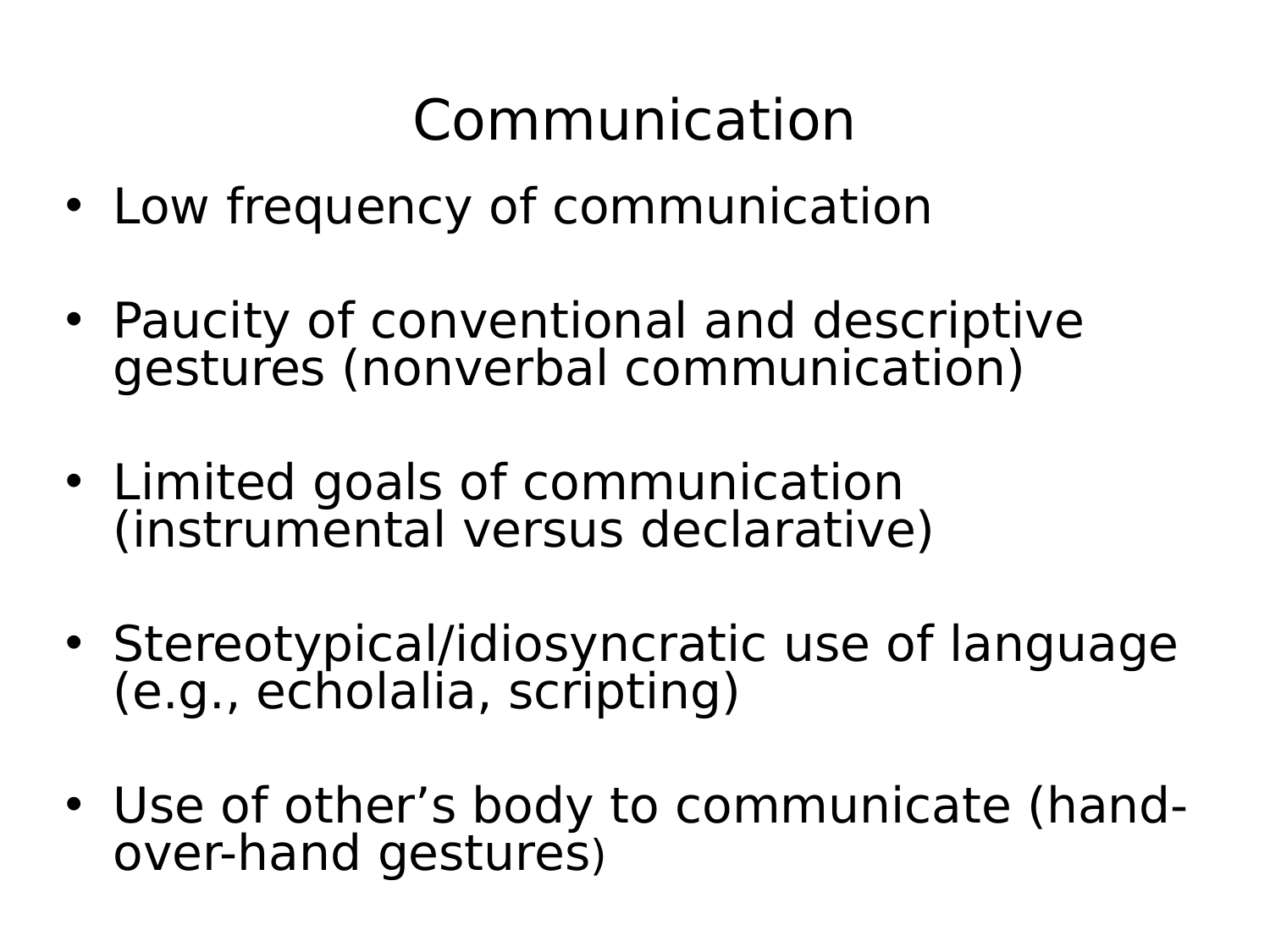

Communication
Low frequency of communication

Paucity of conventional and descriptive gestures (nonverbal communication)

Limited goals of communication (instrumental versus declarative)

Stereotypical/idiosyncratic use of language (e.g., echolalia, scripting)

Use of other’s body to communicate (hand-over-hand gestures)